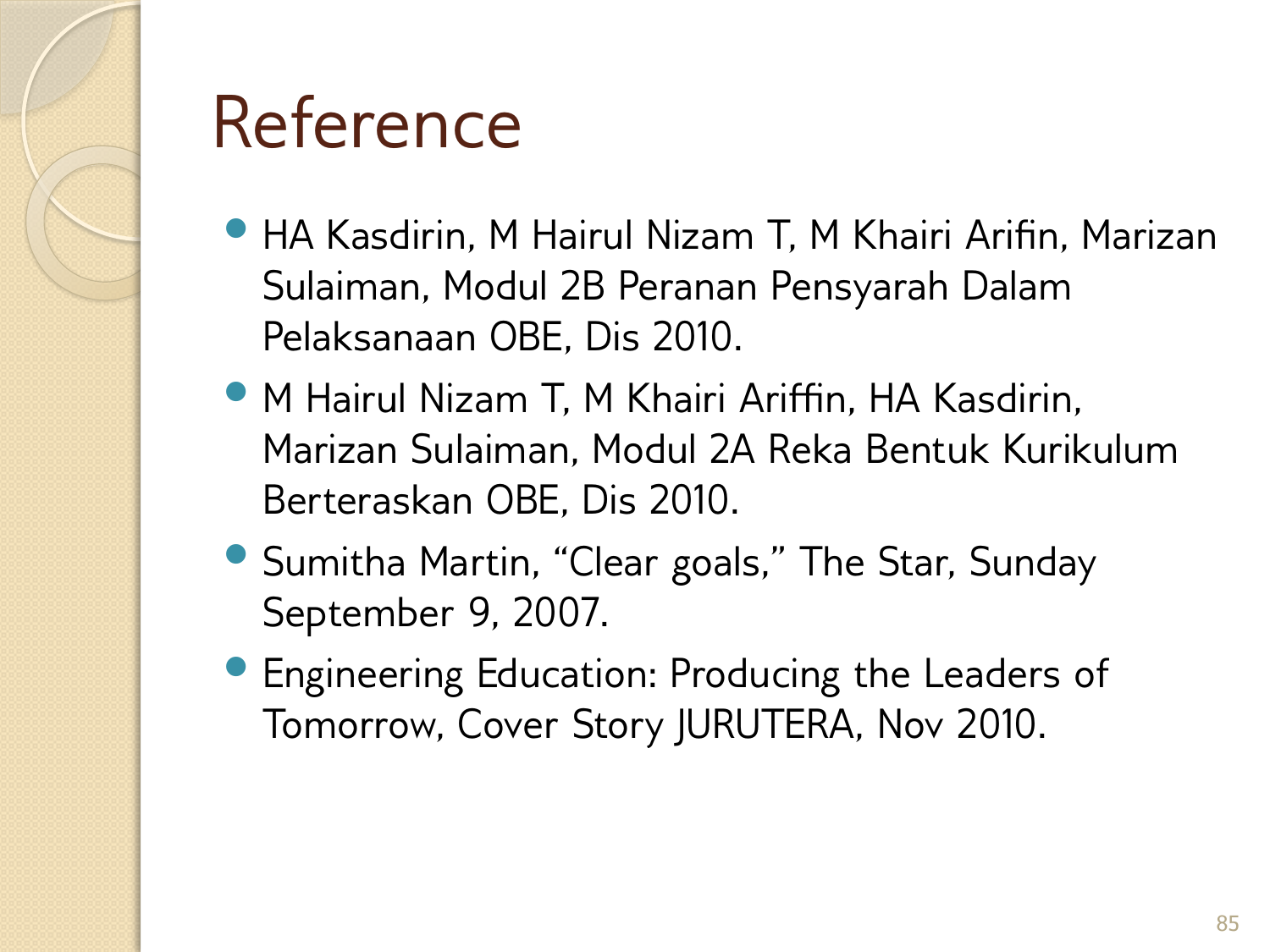

# Reference
HA Kasdirin, M Hairul Nizam T, M Khairi Arifin, Marizan Sulaiman, Modul 2B Peranan Pensyarah Dalam Pelaksanaan OBE, Dis 2010.
M Hairul Nizam T, M Khairi Ariffin, HA Kasdirin, Marizan Sulaiman, Modul 2A Reka Bentuk Kurikulum Berteraskan OBE, Dis 2010.
Sumitha Martin, “Clear goals,” The Star, Sunday September 9, 2007.
Engineering Education: Producing the Leaders of Tomorrow, Cover Story JURUTERA, Nov 2010.

85